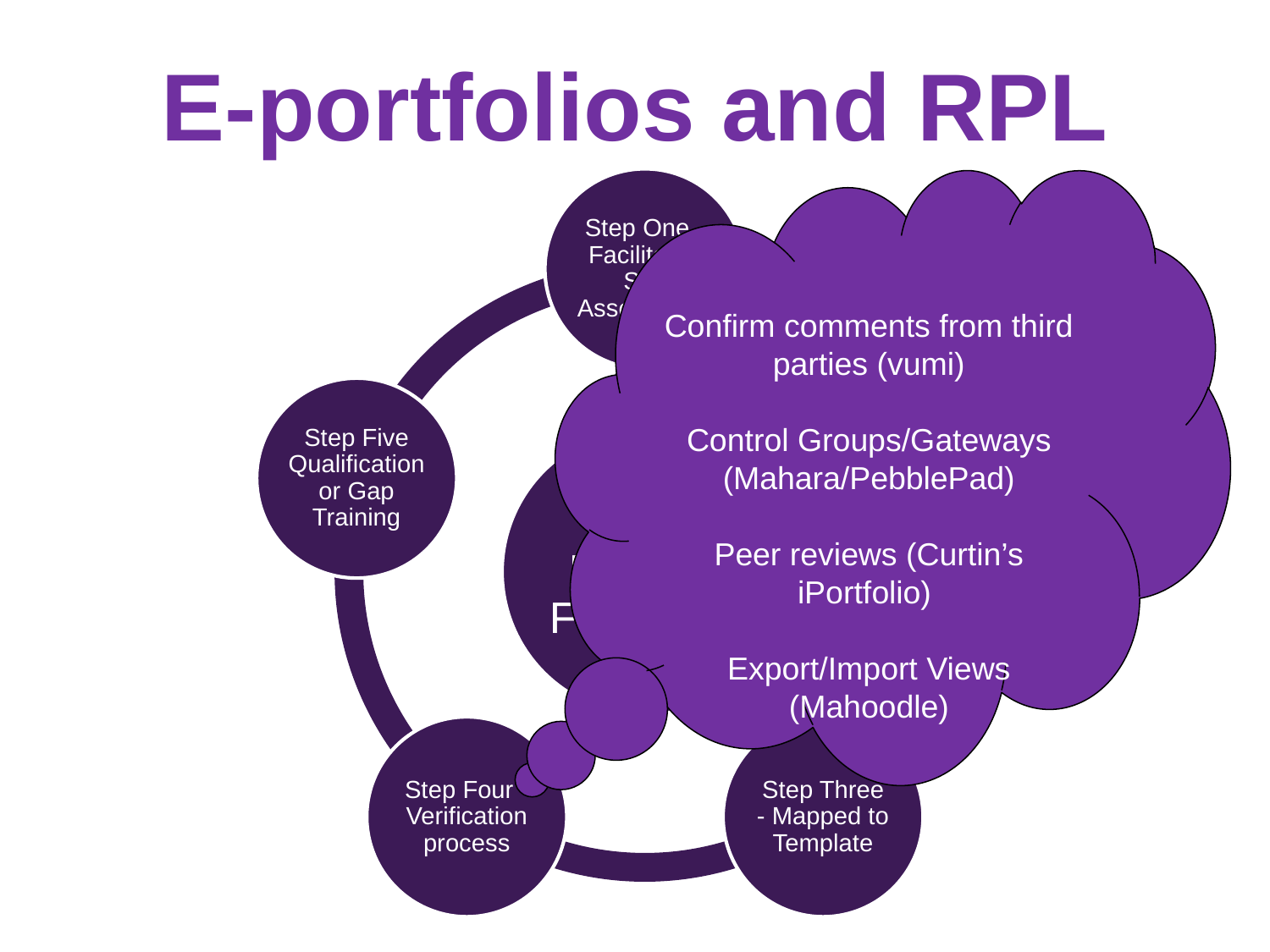

E-portfolios and RPL
Info is Learner Focussed
Step One - Facilitated Self Assessment
Step Two - Evidence identified/ generated
Step Three - Mapped to Template
Step Four - Verification process
Step Five Qualification or Gap Training

Confirm comments from third parties (vumi)

Control Groups/Gateways (Mahara/PebblePad)
Peer reviews (Curtin’s iPortfolio)

Export/Import Views (Mahoodle)